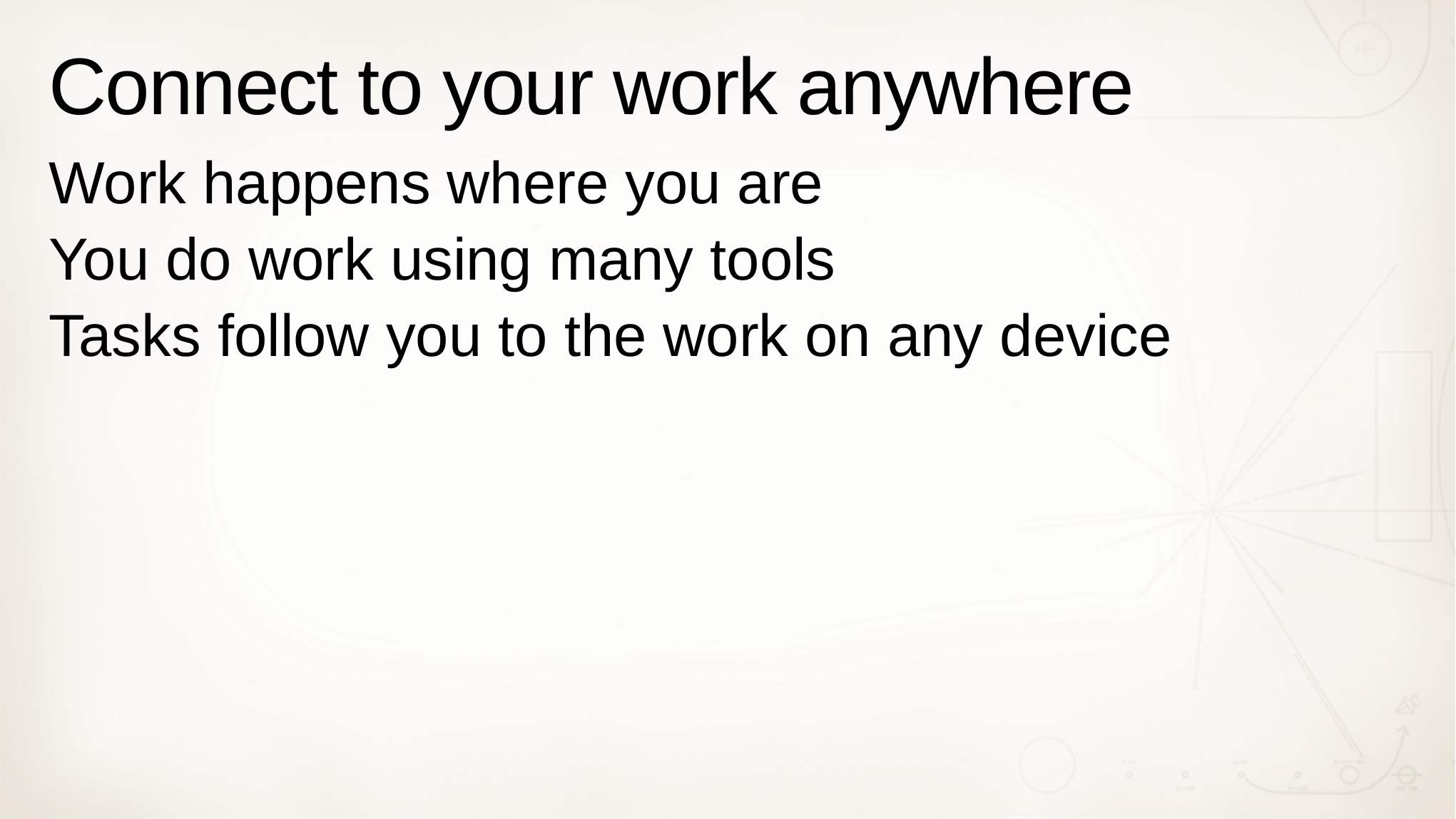

# Connect to your work anywhere
Work happens where you are
You do work using many tools
Tasks follow you to the work on any device